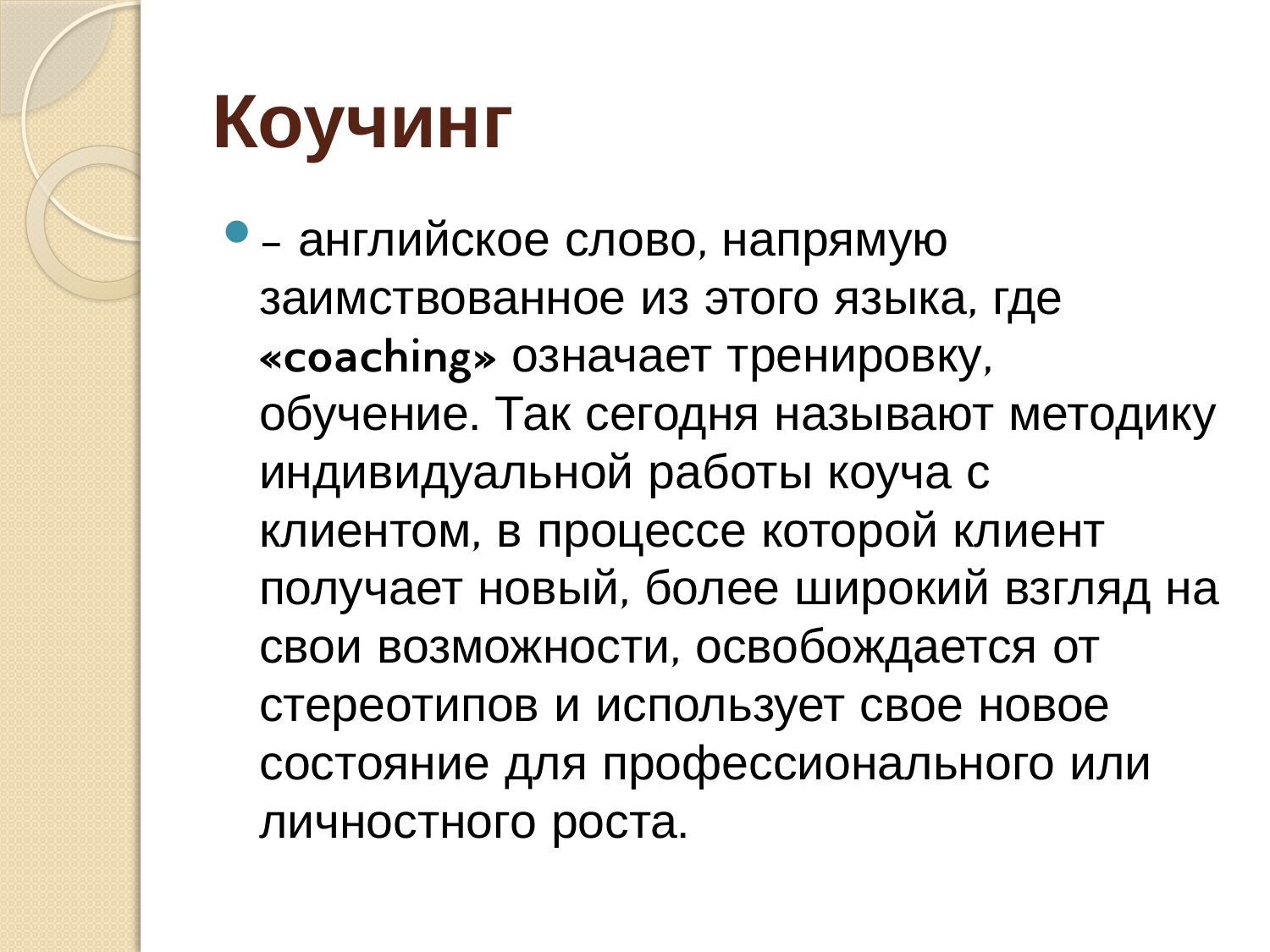

# Коучинг
– английское слово, напрямую заимствованное из этого языка, где «coaching» означает тренировку, обучение. Так сегодня называют методику индивидуальной работы коуча с клиентом, в процессе которой клиент получает новый, более широкий взгляд на свои возможности, освобождается от стереотипов и использует свое новое состояние для профессионального или личностного роста.